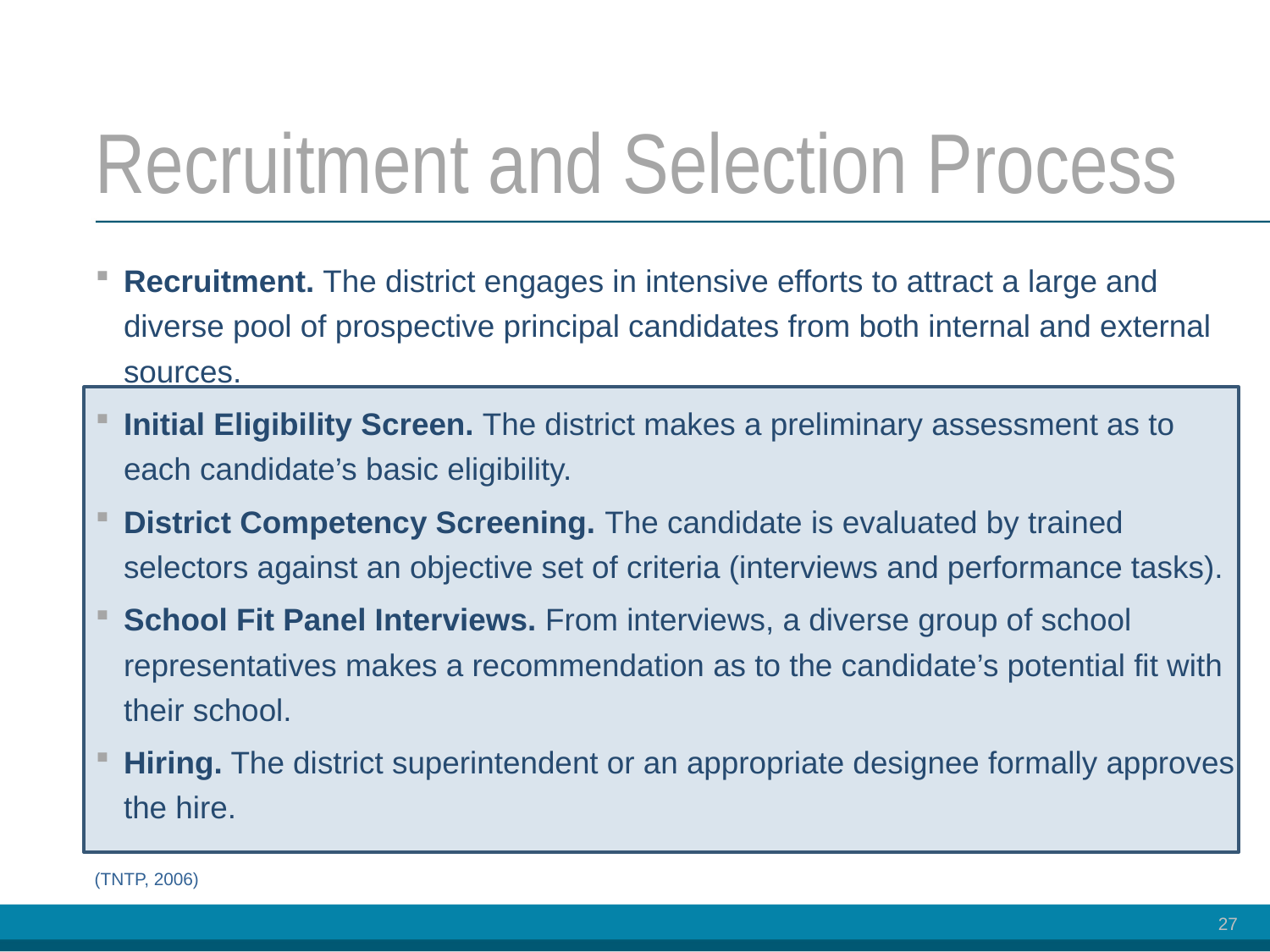

# Recruitment and Selection Process
Recruitment. The district engages in intensive efforts to attract a large and diverse pool of prospective principal candidates from both internal and external sources.
Initial Eligibility Screen. The district makes a preliminary assessment as to each candidate’s basic eligibility.
District Competency Screening. The candidate is evaluated by trained selectors against an objective set of criteria (interviews and performance tasks).
School Fit Panel Interviews. From interviews, a diverse group of school representatives makes a recommendation as to the candidate’s potential fit with their school.
Hiring. The district superintendent or an appropriate designee formally approves the hire.

(TNTP, 2006)
27